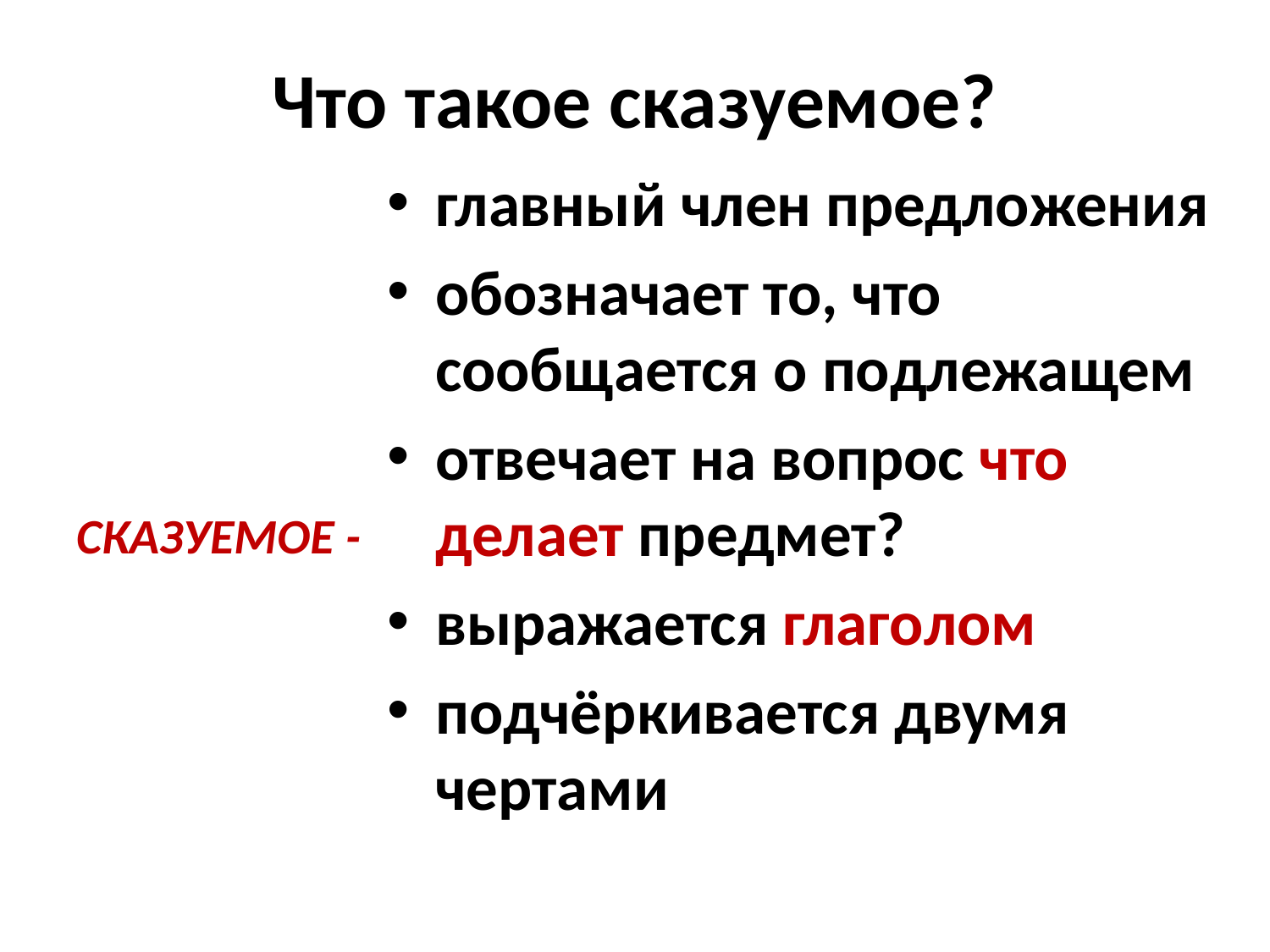

# Что такое сказуемое?
главный член предложения
обозначает то, что сообщается о подлежащем
отвечает на вопрос что делает предмет?
выражается глаголом
подчёркивается двумя чертами

СКАЗУЕМОЕ -